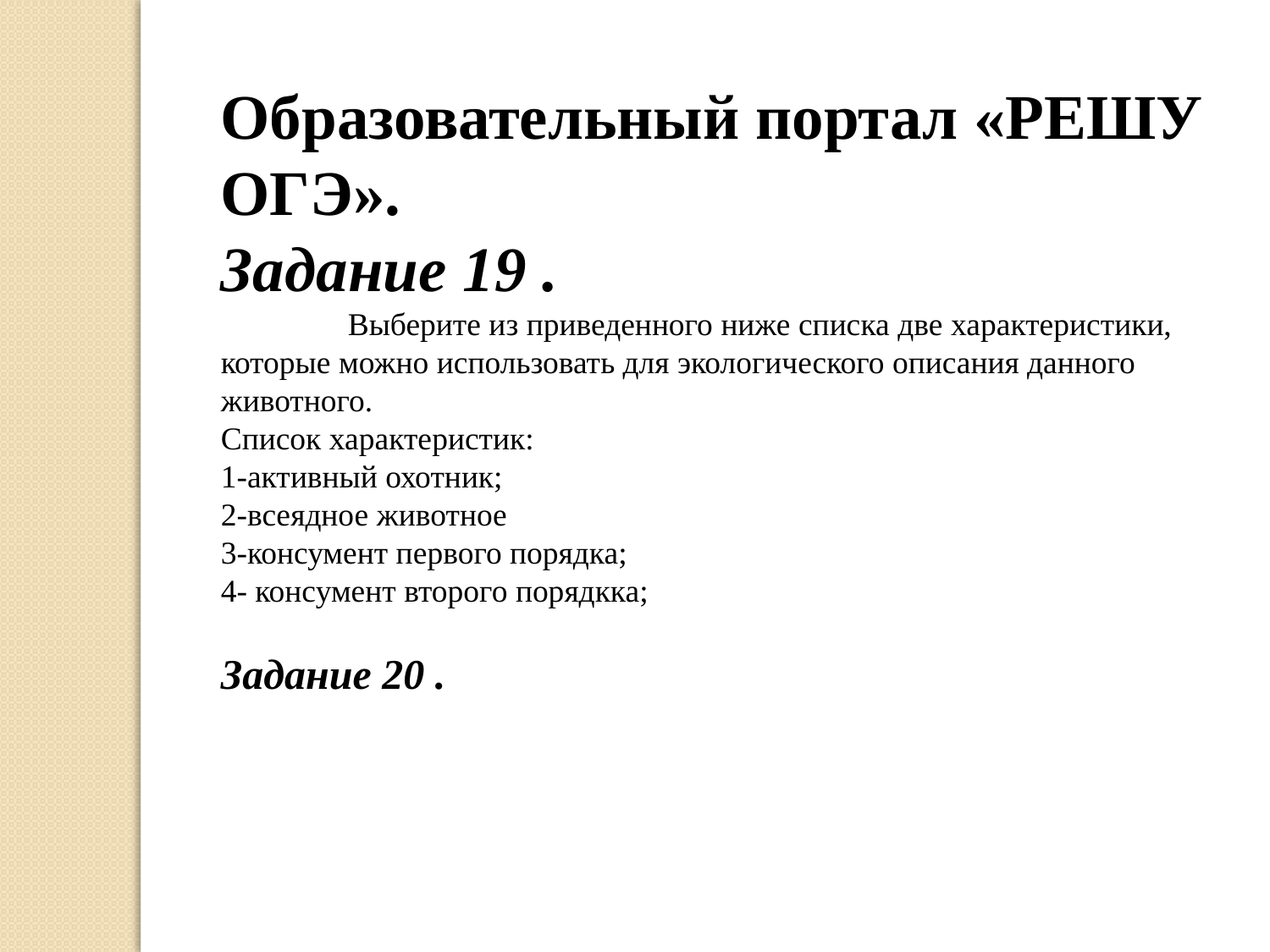

Образовательный портал «РЕШУ ОГЭ».
Задание 19 .
	Выберите из приведенного ниже списка две характеристики, которые можно использовать для экологического описания данного животного.
Список характеристик:
1-активный охотник;
2-всеядное животное
3-консумент первого порядка;
4- консумент второго порядкка;

Задание 20 .